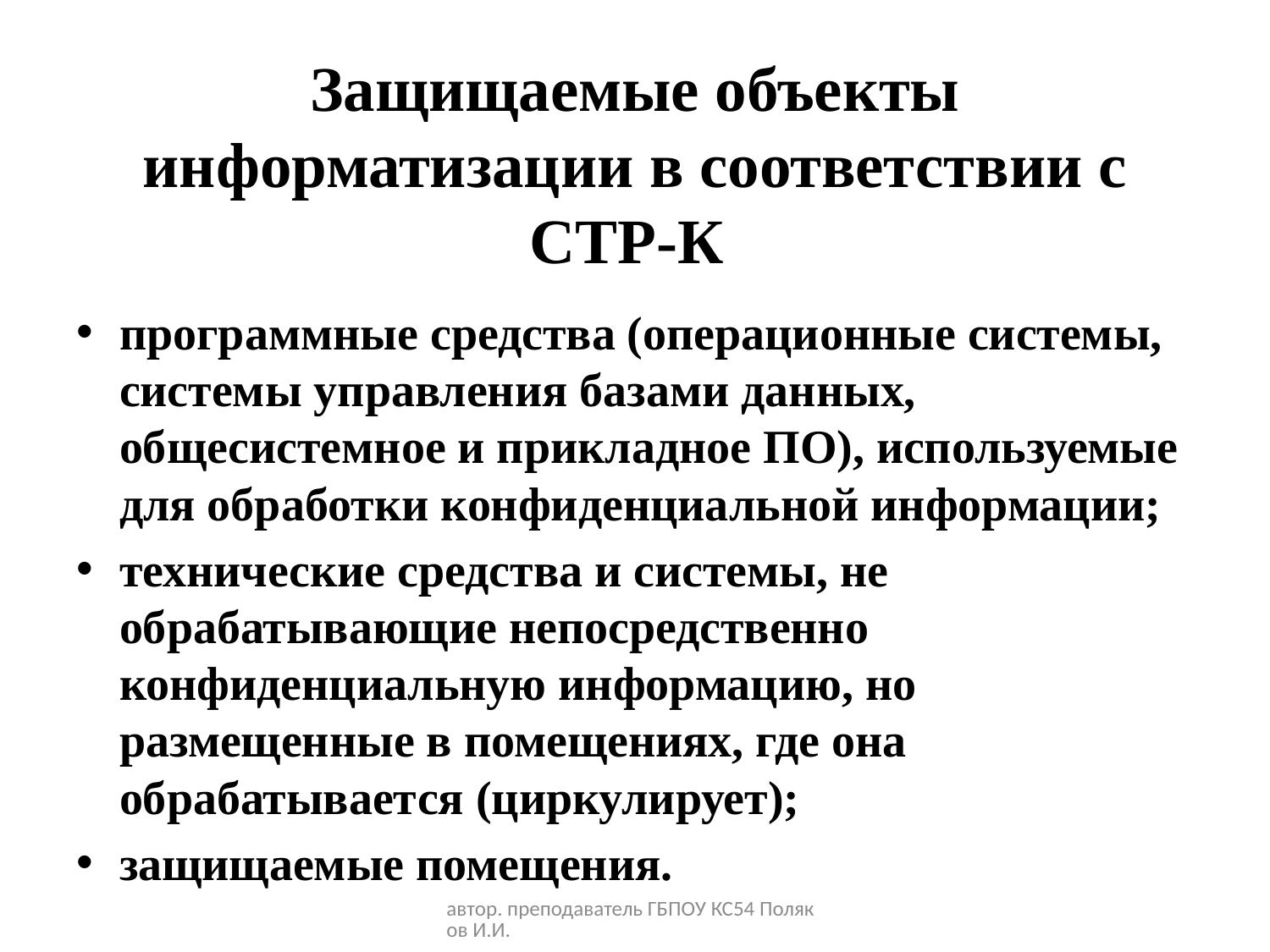

# Защищаемые объекты информатизации в соответствии с СТР-К
программные средства (операционные системы, системы управления базами данных, общесистемное и прикладное ПО), используемые для обработки конфиденциальной информации;
технические средства и системы, не обрабатывающие непосредственно конфиденциальную информацию, но размещенные в помещениях, где она обрабатывается (циркулирует);
защищаемые помещения.
автор. преподаватель ГБПОУ КС54 Поляков И.И.